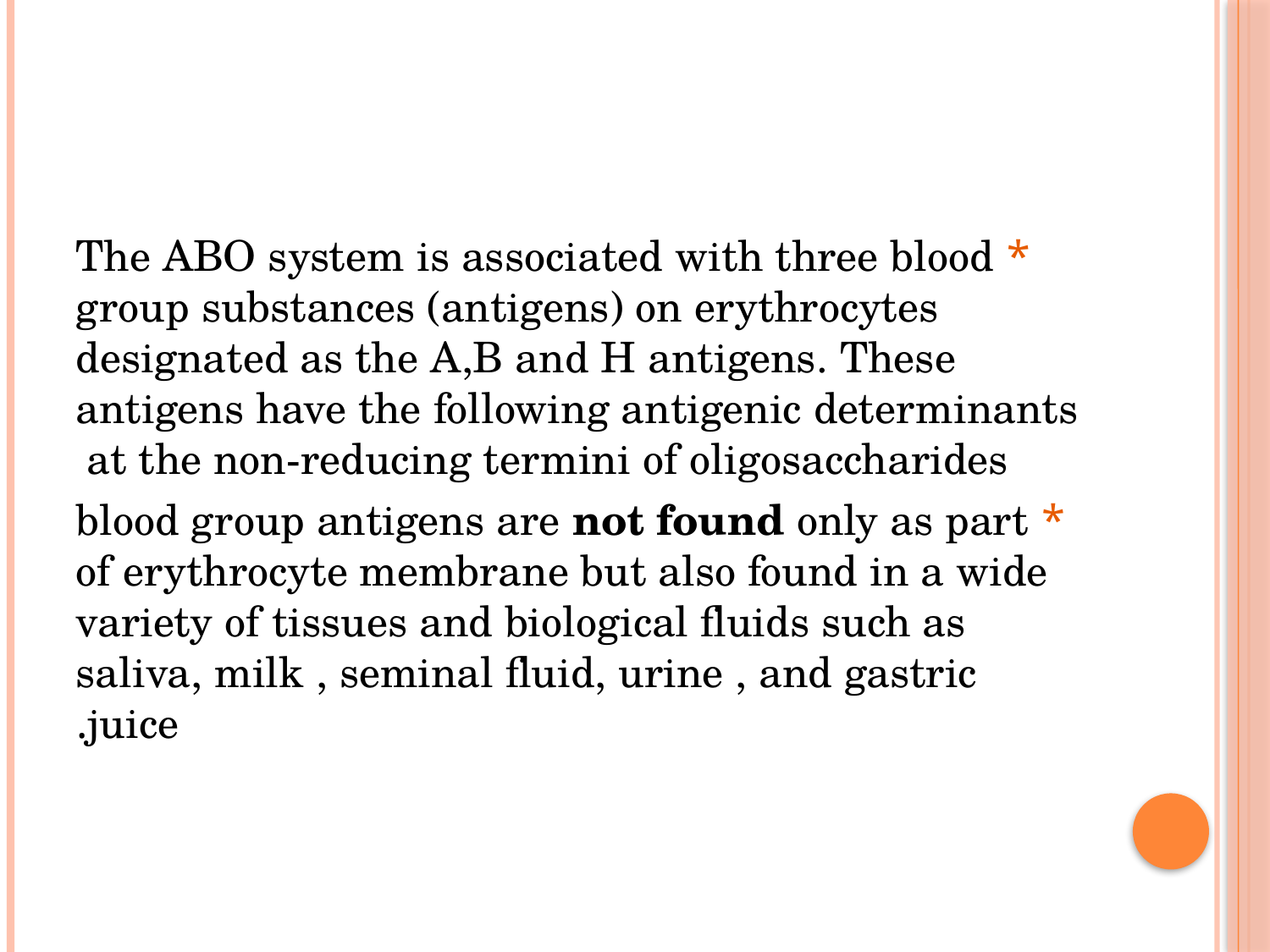

#
* The ABO system is associated with three blood group substances (antigens) on erythrocytes designated as the A,B and H antigens. These antigens have the following antigenic determinants at the non-reducing termini of oligosaccharides
* blood group antigens are not found only as part of erythrocyte membrane but also found in a wide variety of tissues and biological fluids such as saliva, milk , seminal fluid, urine , and gastric juice.